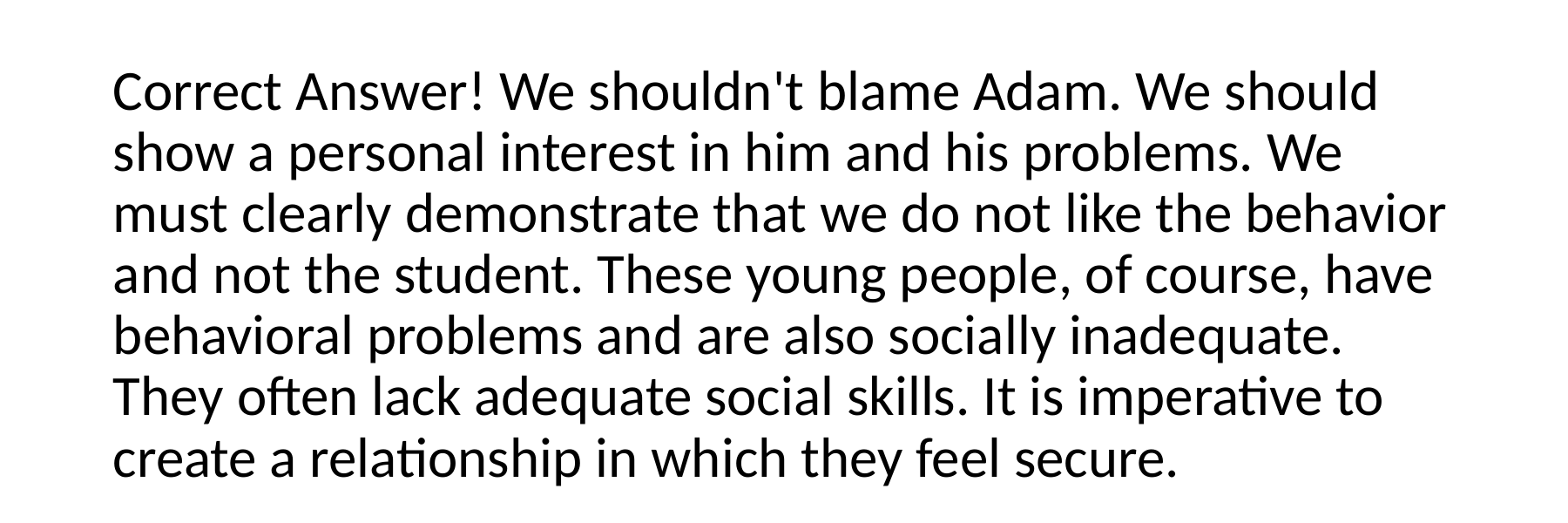

Correct Answer! We shouldn't blame Adam. We should show a personal interest in him and his problems. We must clearly demonstrate that we do not like the behavior and not the student. These young people, of course, have behavioral problems and are also socially inadequate. They often lack adequate social skills. It is imperative to create a relationship in which they feel secure.